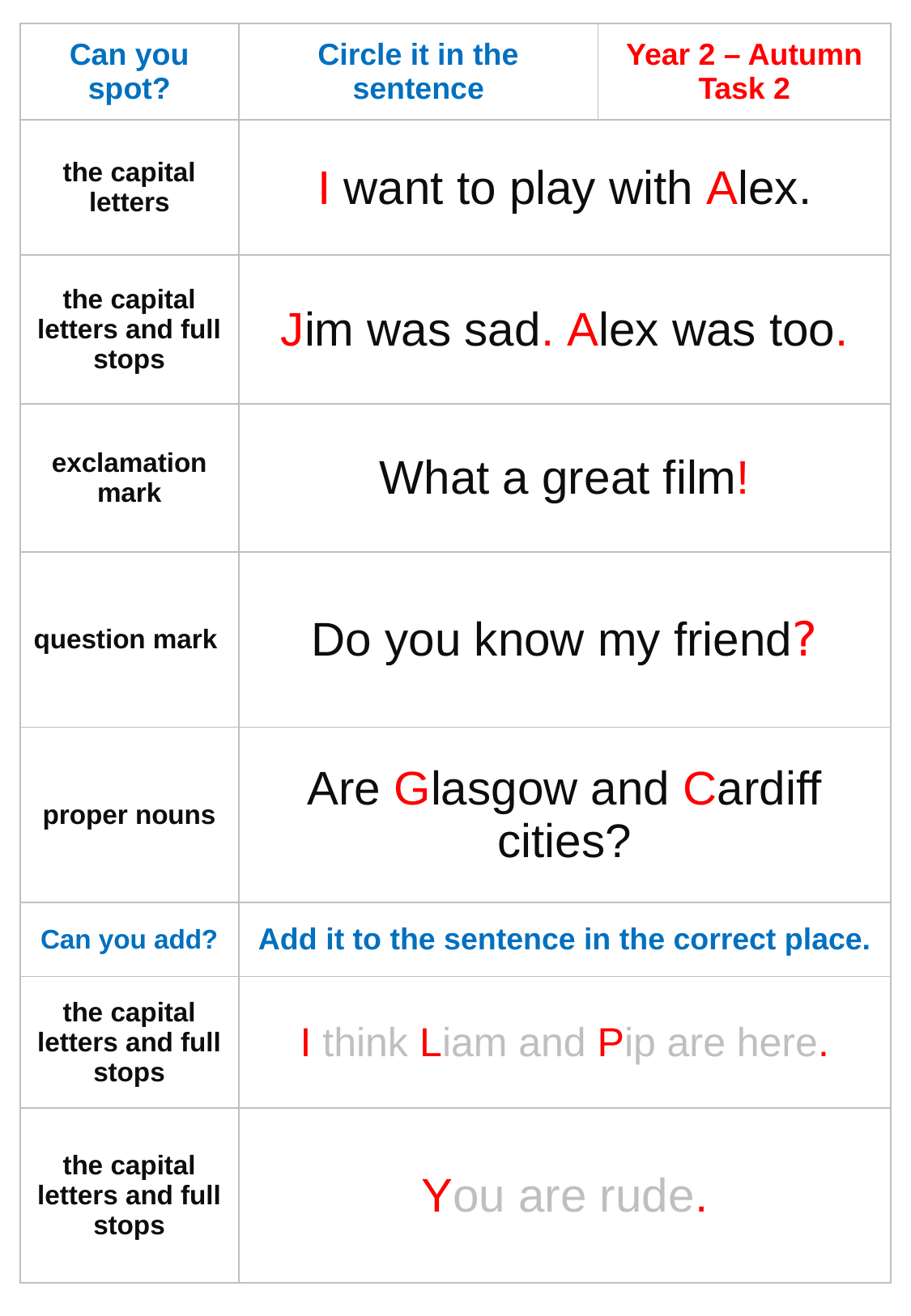

| Can you spot? | Circle it in the sentence | Year 2 – Autumn Task 2 |
| --- | --- | --- |
| the capital letters | I want to play with Alex. |  |
| the capital letters and full stops | Jim was sad. Alex was too. |  |
| exclamation mark | What a great film! |  |
| question mark | Do you know my friend? |  |
| proper nouns | Are Glasgow and Cardiff cities? |  |
| Can you add? | Add it to the sentence in the correct place. |  |
| the capital letters and full stops | I think Liam and Pip are here. |  |
| the capital letters and full stops | You are rude. |  |